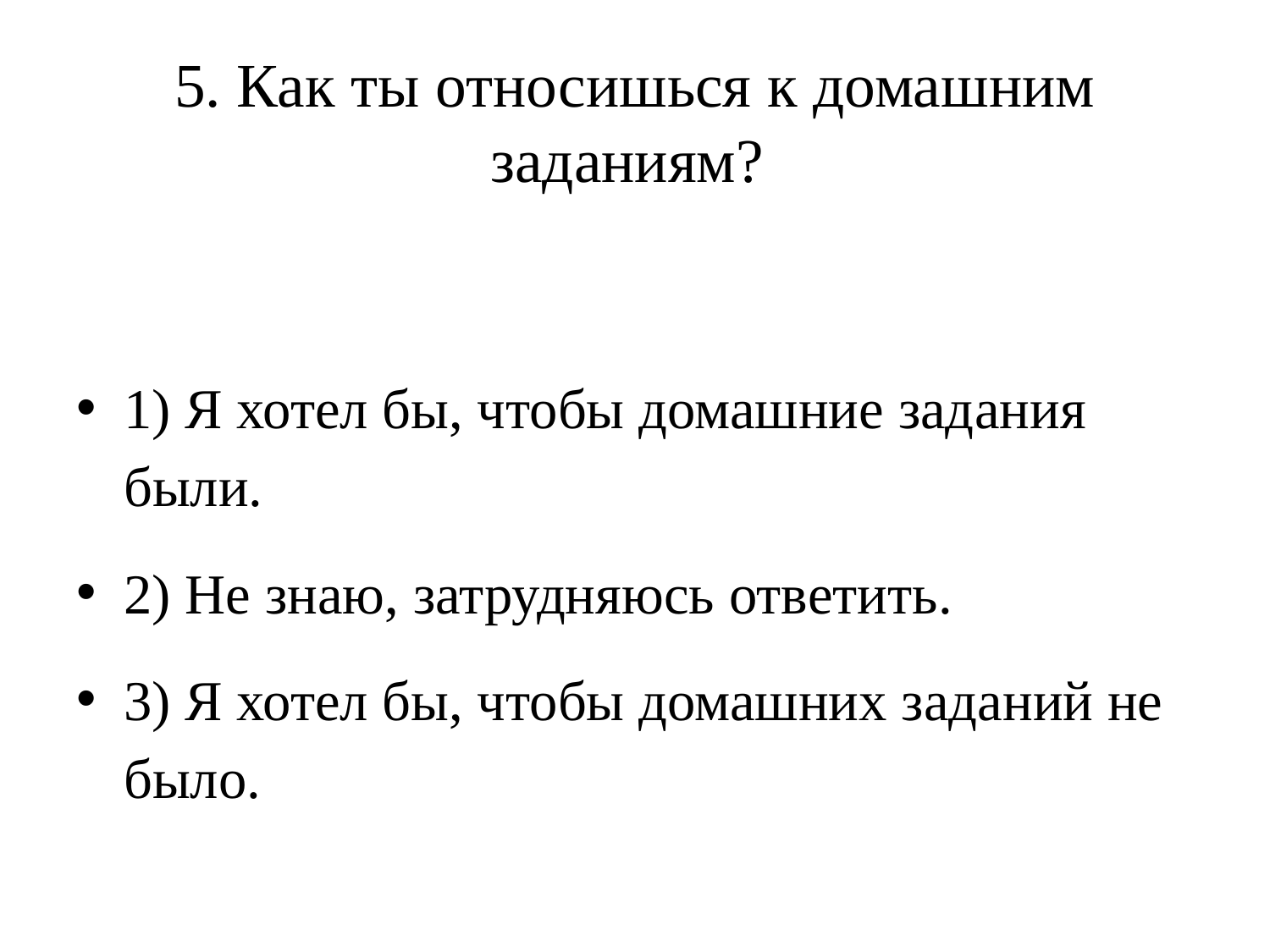

# 5. Как ты относишься к домашним заданиям?
1) Я хотел бы, чтобы домашние задания были.
2) Не знаю, затрудняюсь ответить.
3) Я хотел бы, чтобы домашних заданий не было.